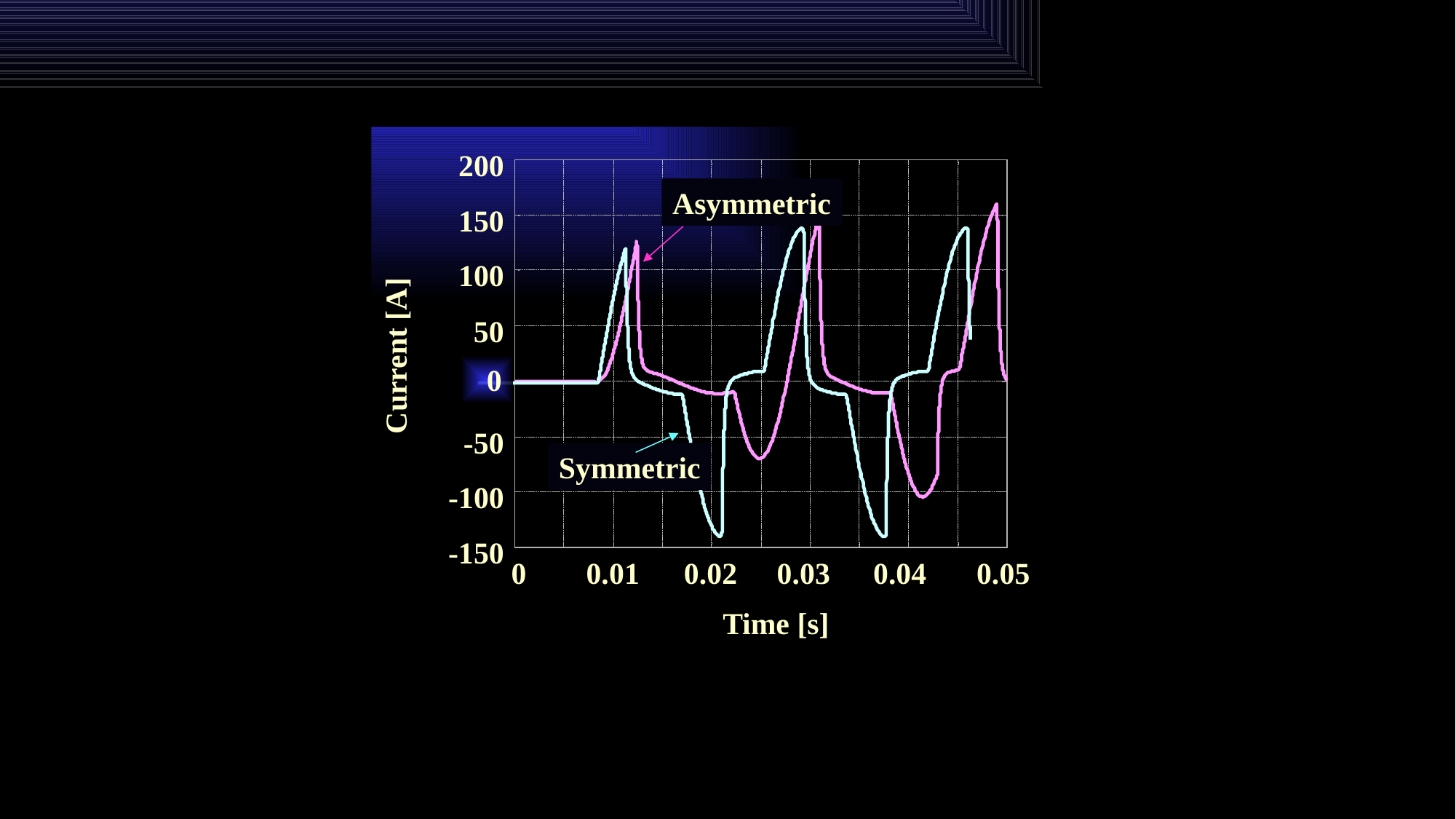

200

Asymmetric
150

100
50
Current [A]
  0
-50

Symmetric
-100
-150
0
0.01
0.02
0.03
0.04
0.05
Time [s]